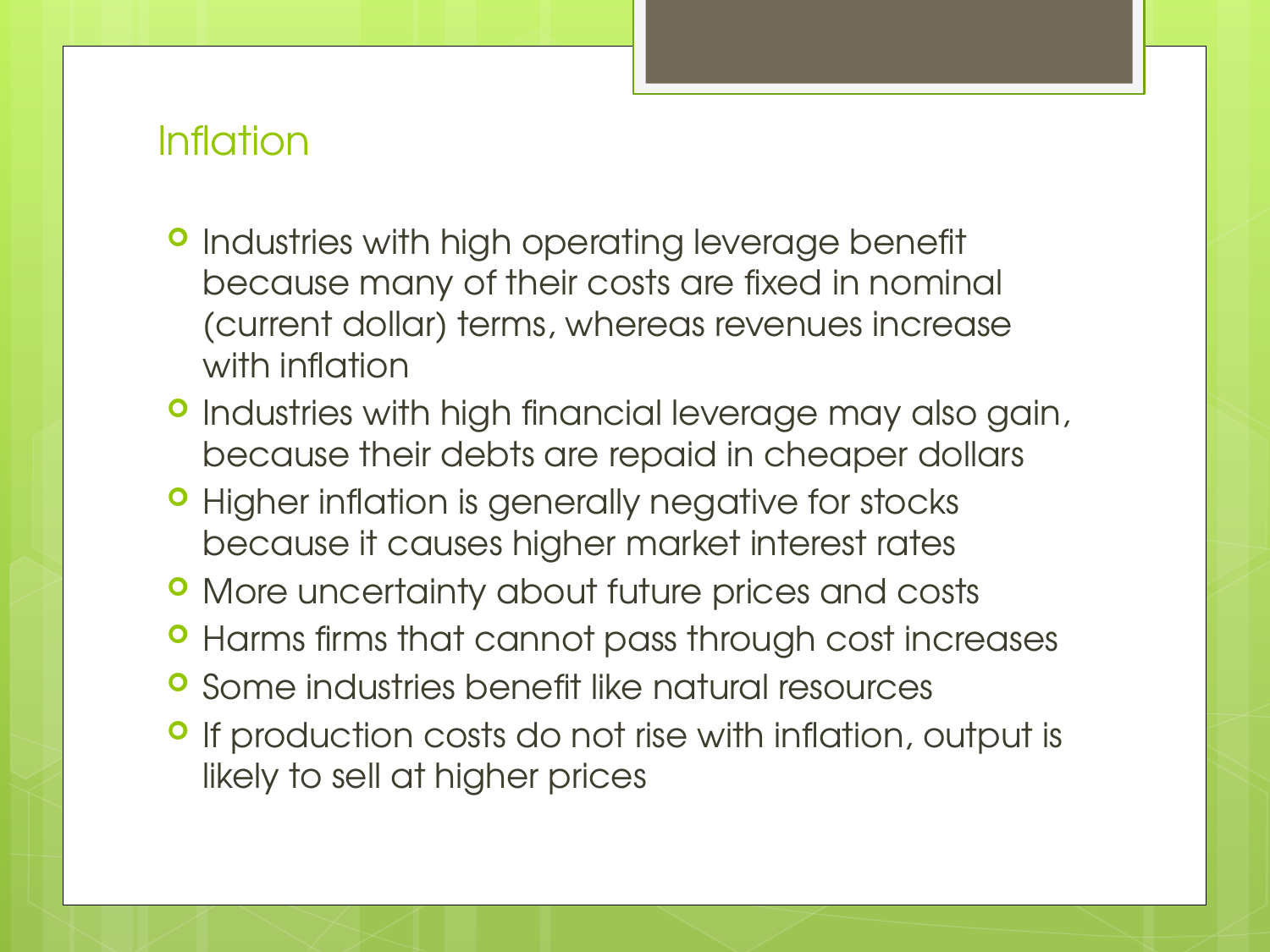

# Inflation
Industries with high operating leverage benefit because many of their costs are fixed in nominal (current dollar) terms, whereas revenues increase with inflation
Industries with high financial leverage may also gain, because their debts are repaid in cheaper dollars
Higher inflation is generally negative for stocks because it causes higher market interest rates
More uncertainty about future prices and costs
Harms firms that cannot pass through cost increases
Some industries benefit like natural resources
If production costs do not rise with inflation, output is likely to sell at higher prices